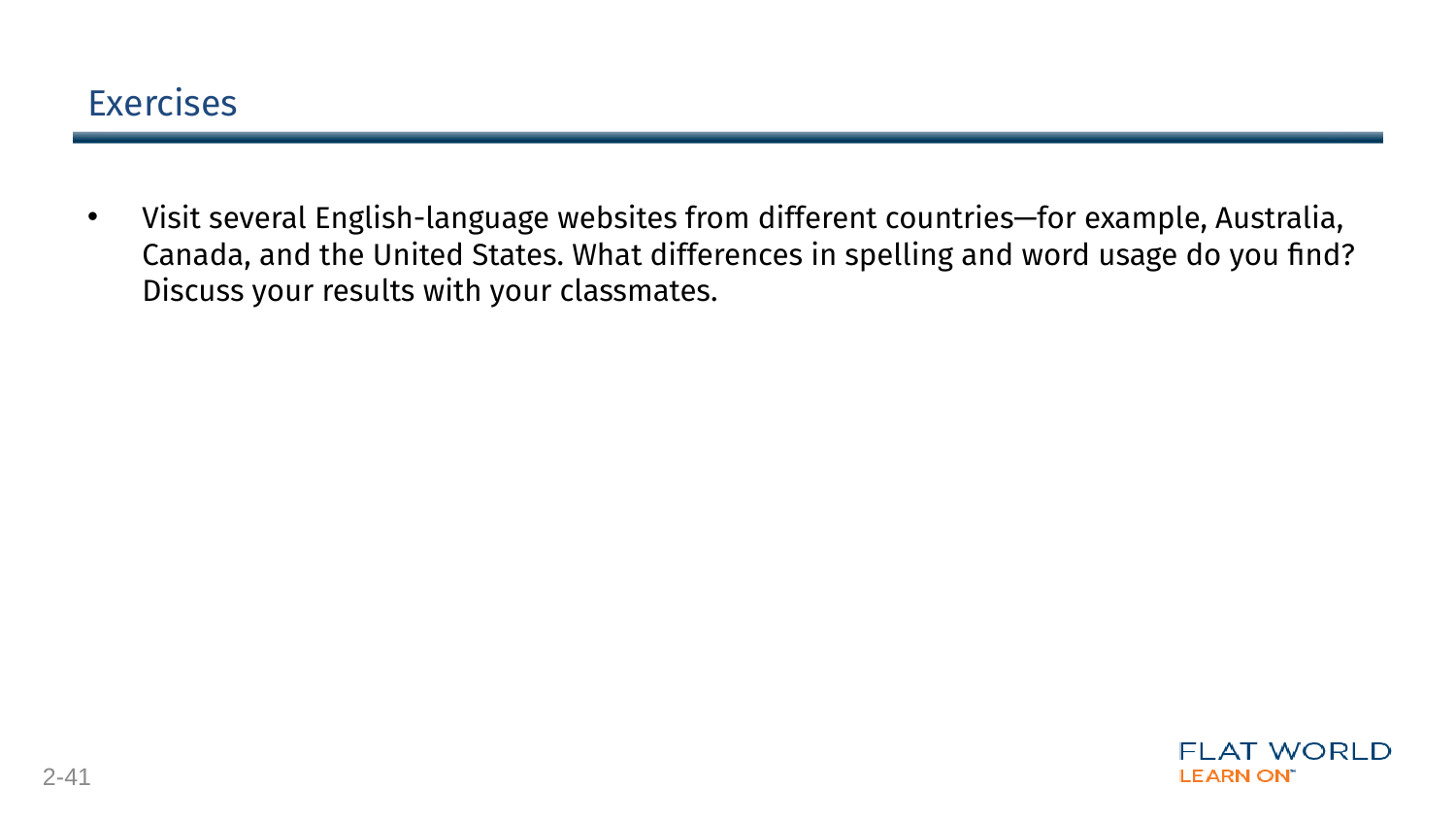

# Exercises
Visit several English-language websites from different countries—for example, Australia, Canada, and the United States. What differences in spelling and word usage do you find? Discuss your results with your classmates.

2-41